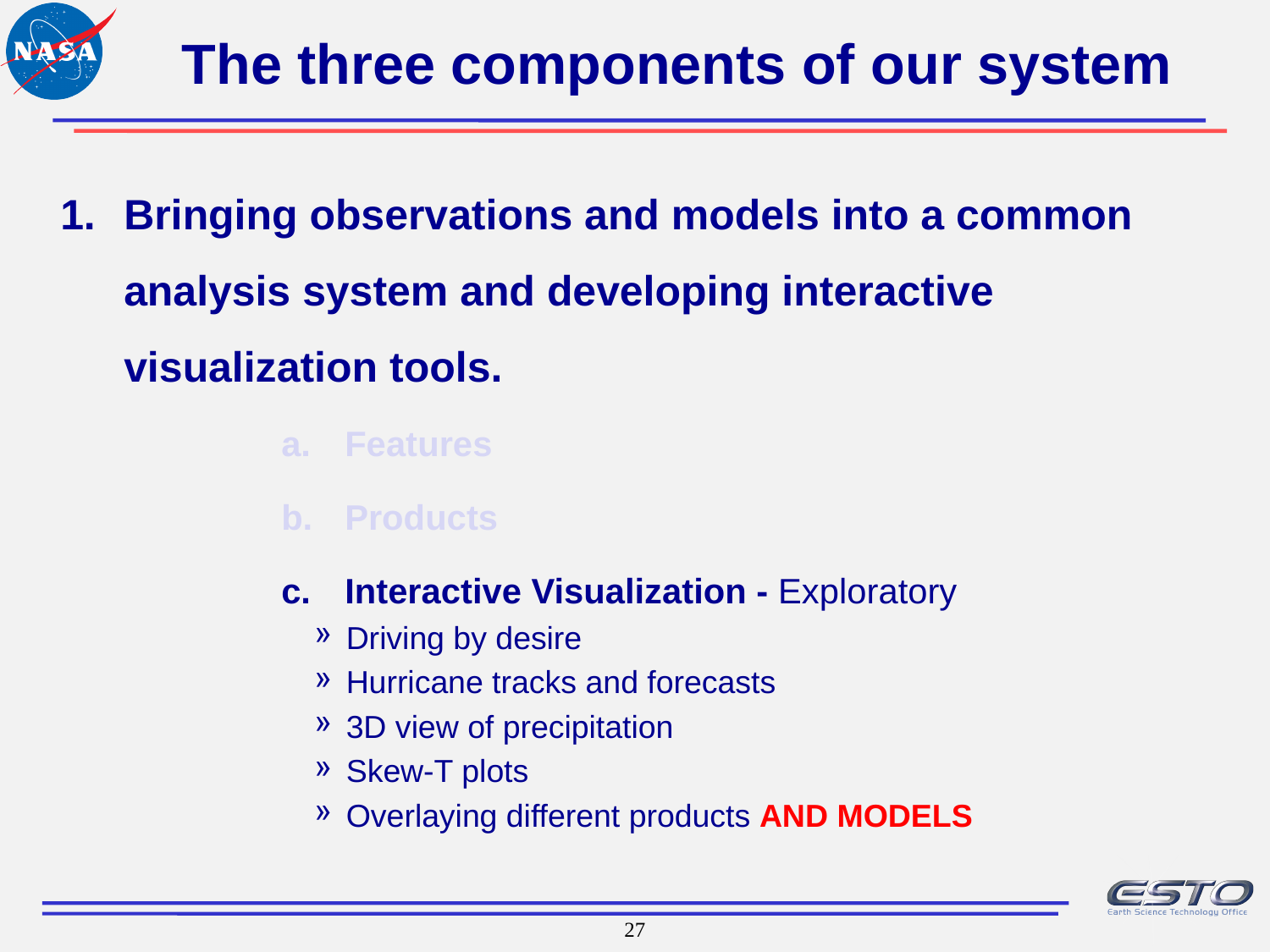

# The three components of our system
Bringing observations and models into a common analysis system and developing interactive visualization tools.
Features
Products
Interactive Visualization - Exploratory
Driving by desire
Hurricane tracks and forecasts
3D view of precipitation
Skew-T plots
Overlaying different products AND MODELS